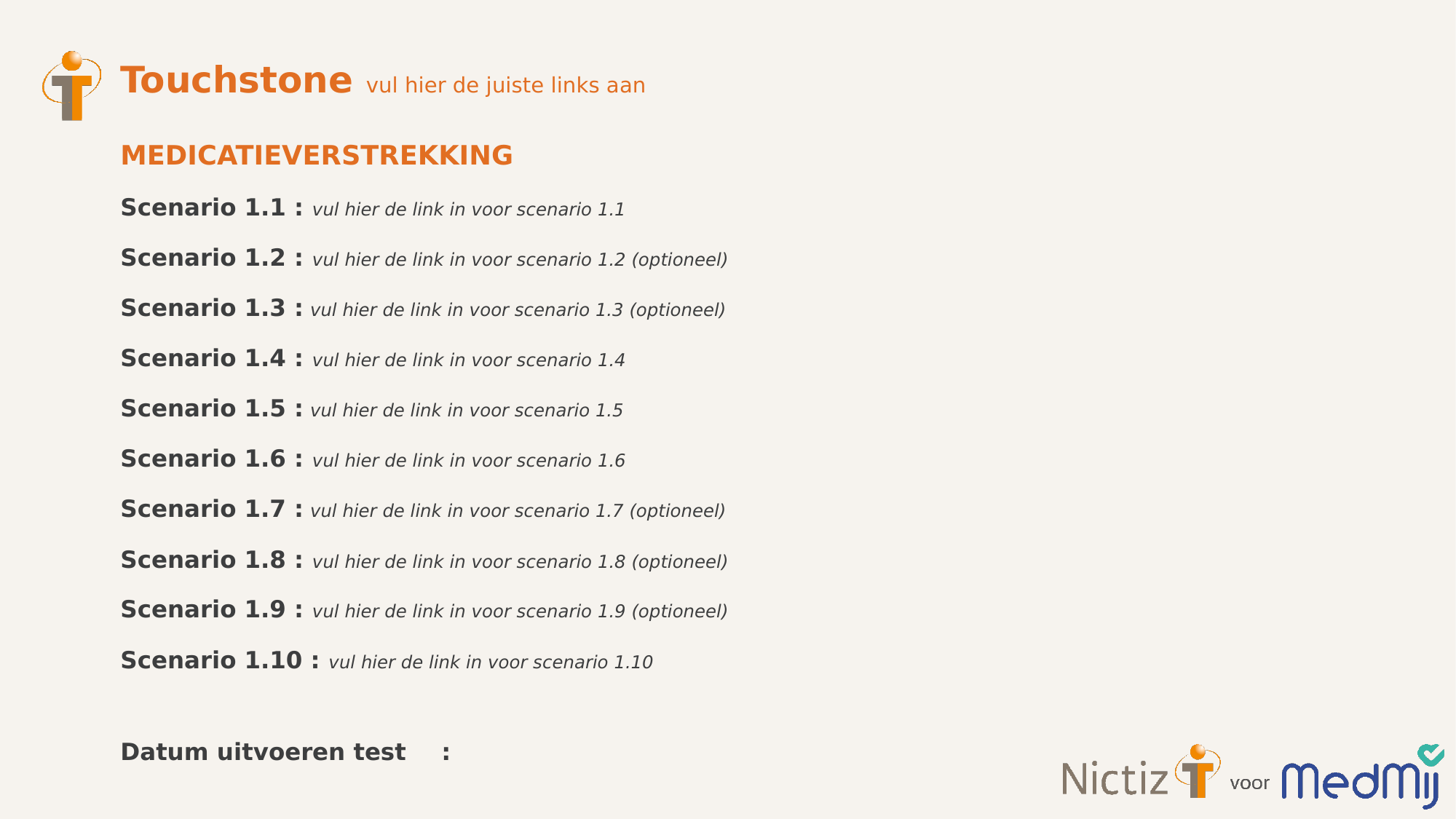

# Touchstone vul hier de juiste links aan
MEDICATIEVERSTREKKING
Scenario 1.1 : vul hier de link in voor scenario 1.1
Scenario 1.2 : vul hier de link in voor scenario 1.2 (optioneel)
Scenario 1.3 : vul hier de link in voor scenario 1.3 (optioneel)
Scenario 1.4 : vul hier de link in voor scenario 1.4
Scenario 1.5 : vul hier de link in voor scenario 1.5
Scenario 1.6 : vul hier de link in voor scenario 1.6
Scenario 1.7 : vul hier de link in voor scenario 1.7 (optioneel)
Scenario 1.8 : vul hier de link in voor scenario 1.8 (optioneel)
Scenario 1.9 : vul hier de link in voor scenario 1.9 (optioneel)
Scenario 1.10 : vul hier de link in voor scenario 1.10

Datum uitvoeren test	: